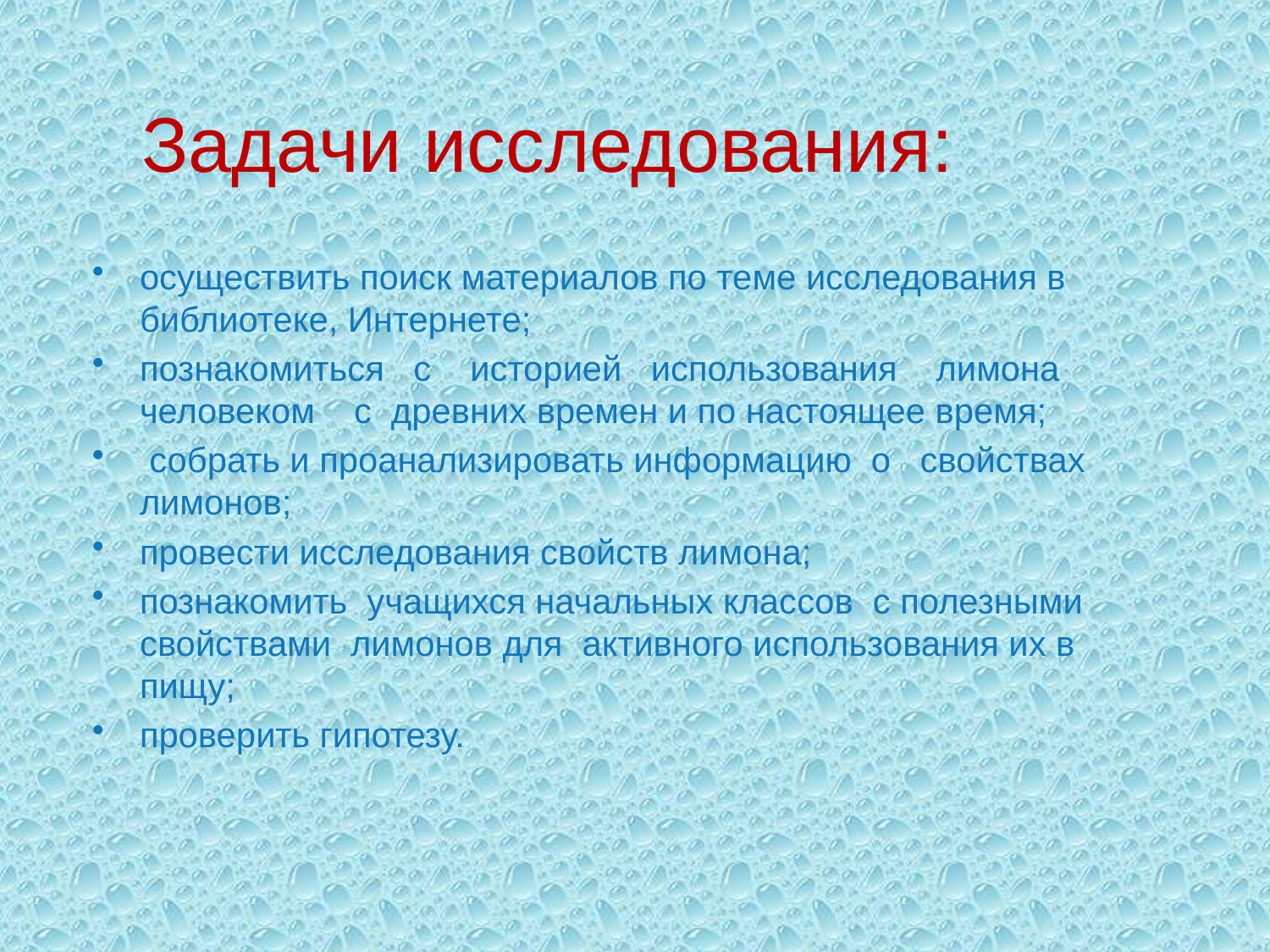

# Задачи исследования:
осуществить поиск материалов по теме исследования в библиотеке, Интернете;
познакомиться   с    историей   использования    лимона    человеком    с  древних времен и по настоящее время;
 собрать и проанализировать информацию  о   свойствах    лимонов;
провести исследования свойств лимона;
познакомить  учащихся начальных классов  с полезными свойствами  лимонов для  активного использования их в пищу;
проверить гипотезу.